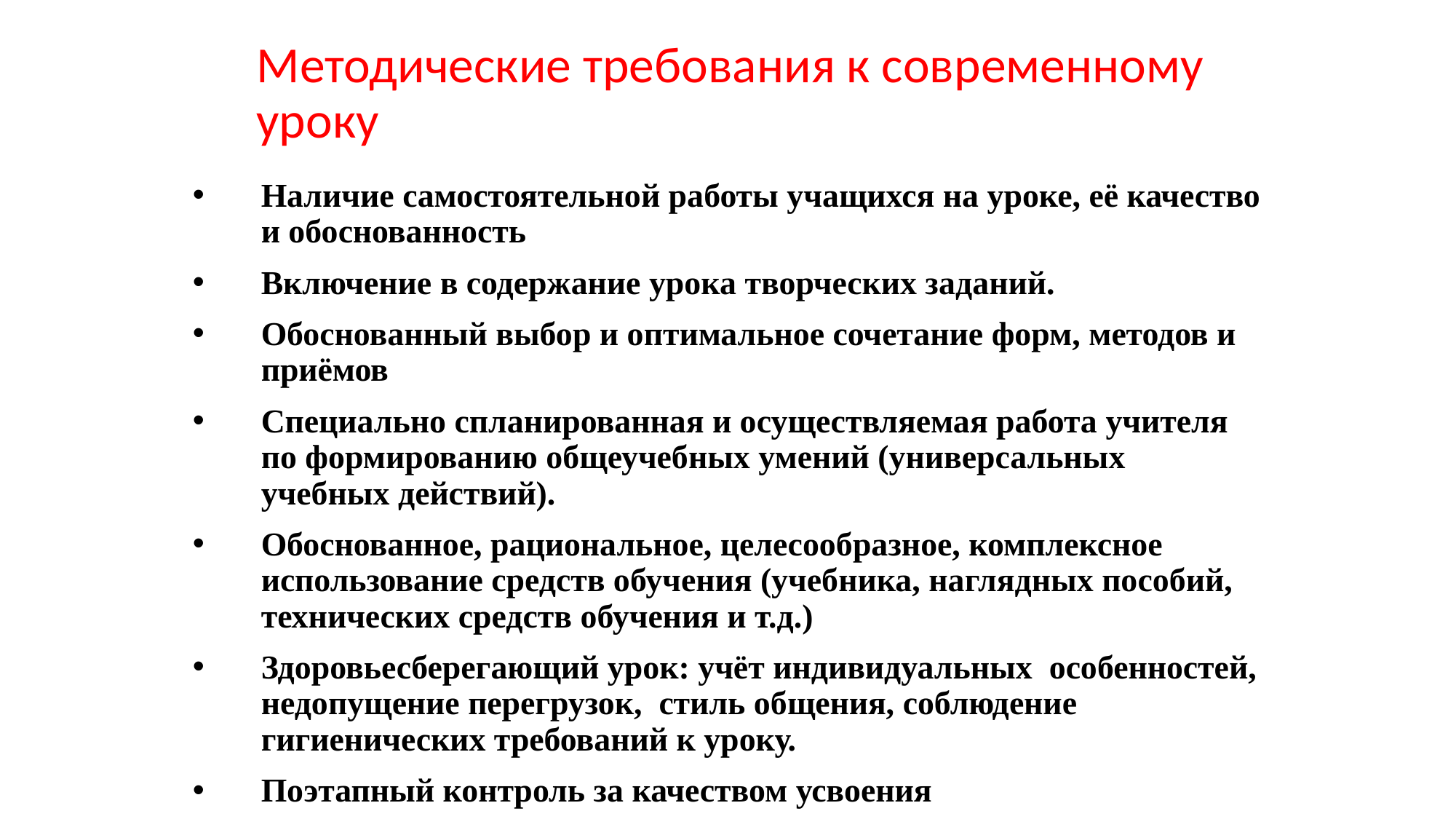

# Методические требования к современному уроку
Наличие самостоятельной работы учащихся на уроке, её качество и обоснованность
Включение в содержание урока творческих заданий.
Обоснованный выбор и оптимальное сочетание форм, методов и приёмов
Специально спланированная и осуществляемая работа учителя по формированию общеучебных умений (универсальных учебных действий).
Обоснованное, рациональное, целесообразное, комплексное использование средств обучения (учебника, наглядных пособий, технических средств обучения и т.д.)
Здоровьесберегающий урок: учёт индивидуальных  особенностей, недопущение перегрузок,  стиль общения, соблюдение гигиенических требований к уроку.
Поэтапный контроль за качеством усвоения